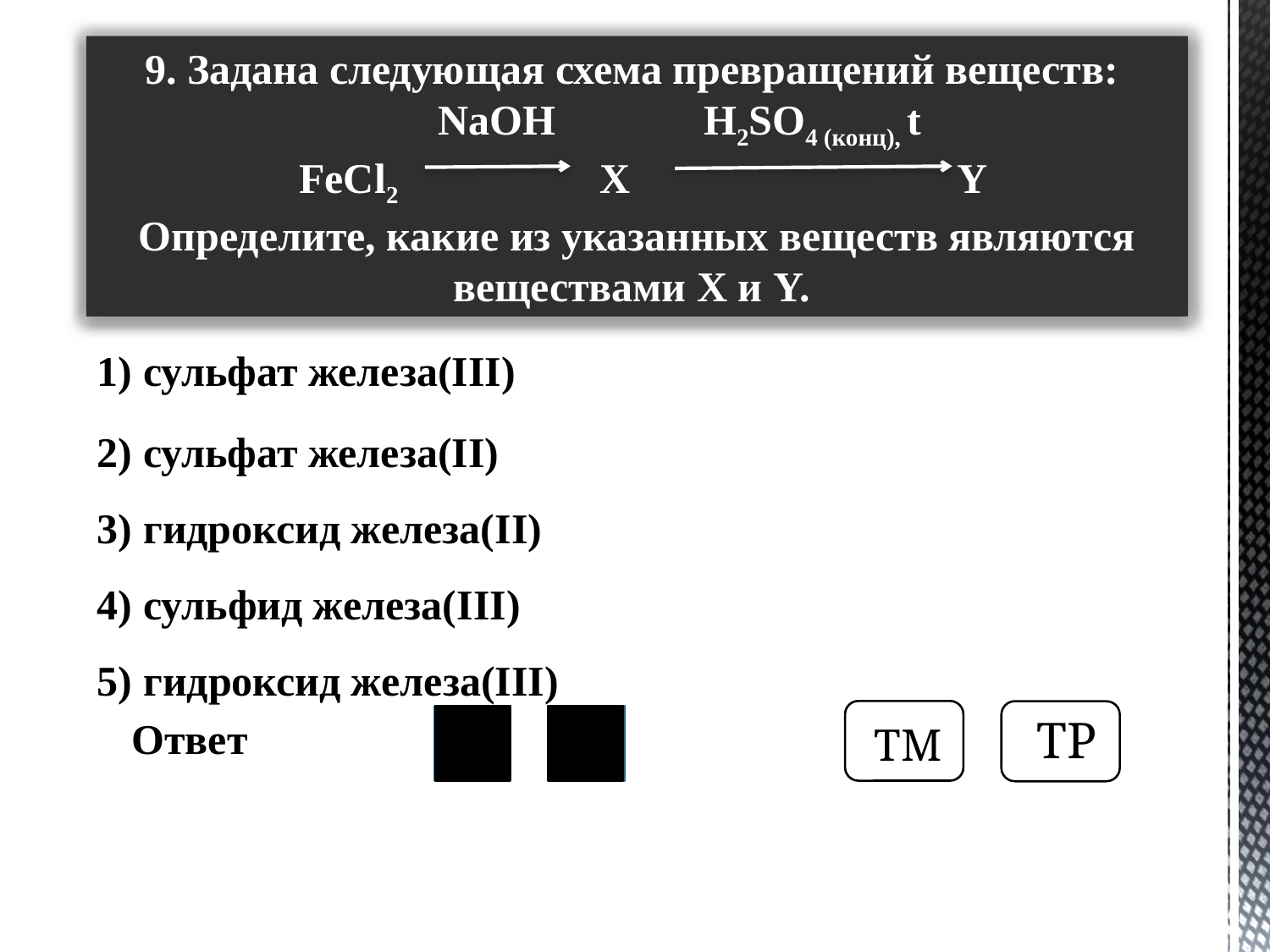

9. Задана следующая схема превращений веществ:
        NaOH              H2SO4 (конц), t
  FeCl2                   X                               Y
Определите, какие из указанных веществ являются веществами X и Y.
1) сульфат железа(III)

2) сульфат железа(II)
3) гидроксид железа(II)
4) сульфид железа(III)
5) гидроксид железа(III)
ТМ
ТР

   Ответ
3

1